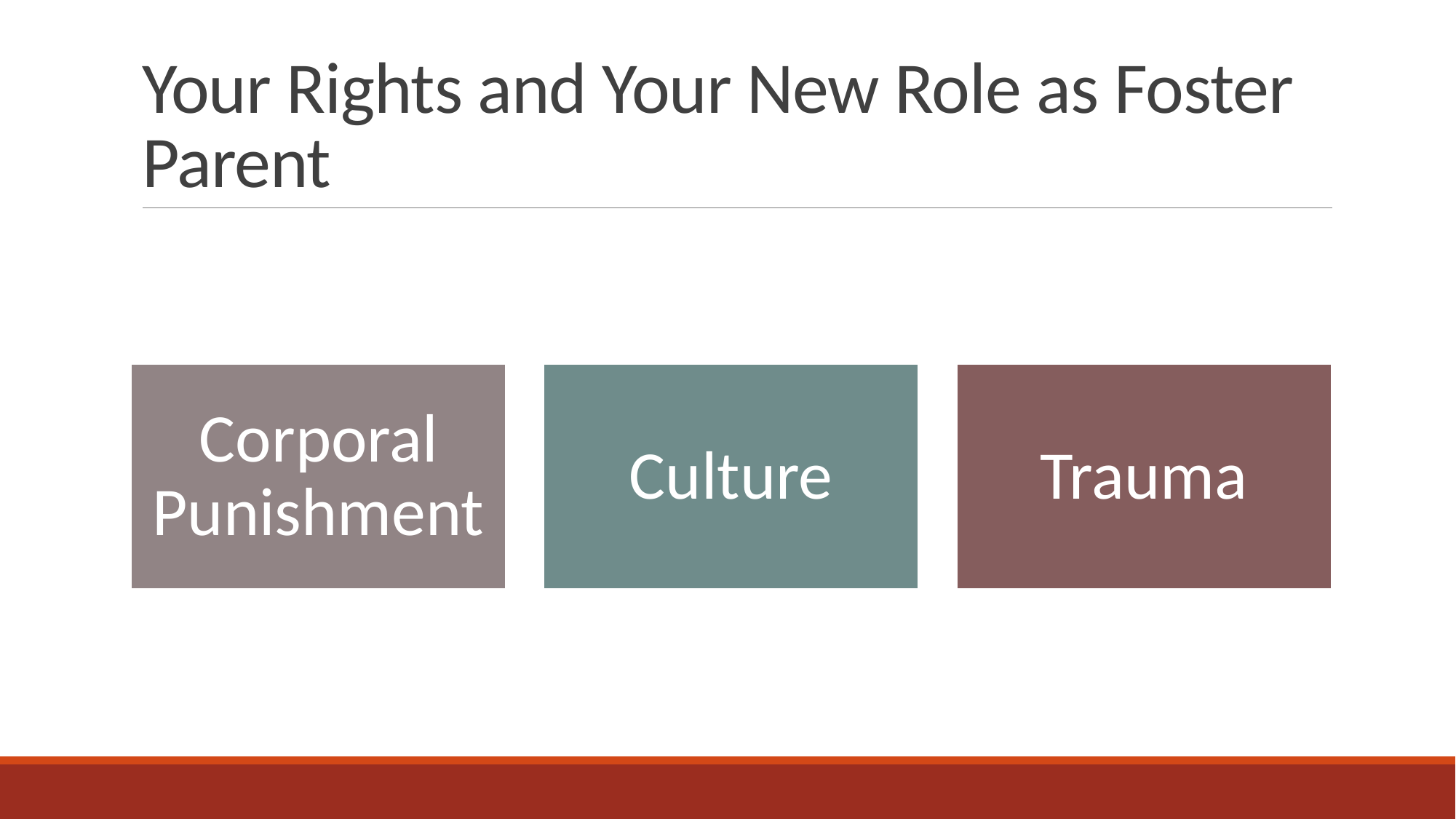

# Your Rights and Your New Role as Foster Parent
Corporal Punishment
Culture
Trauma